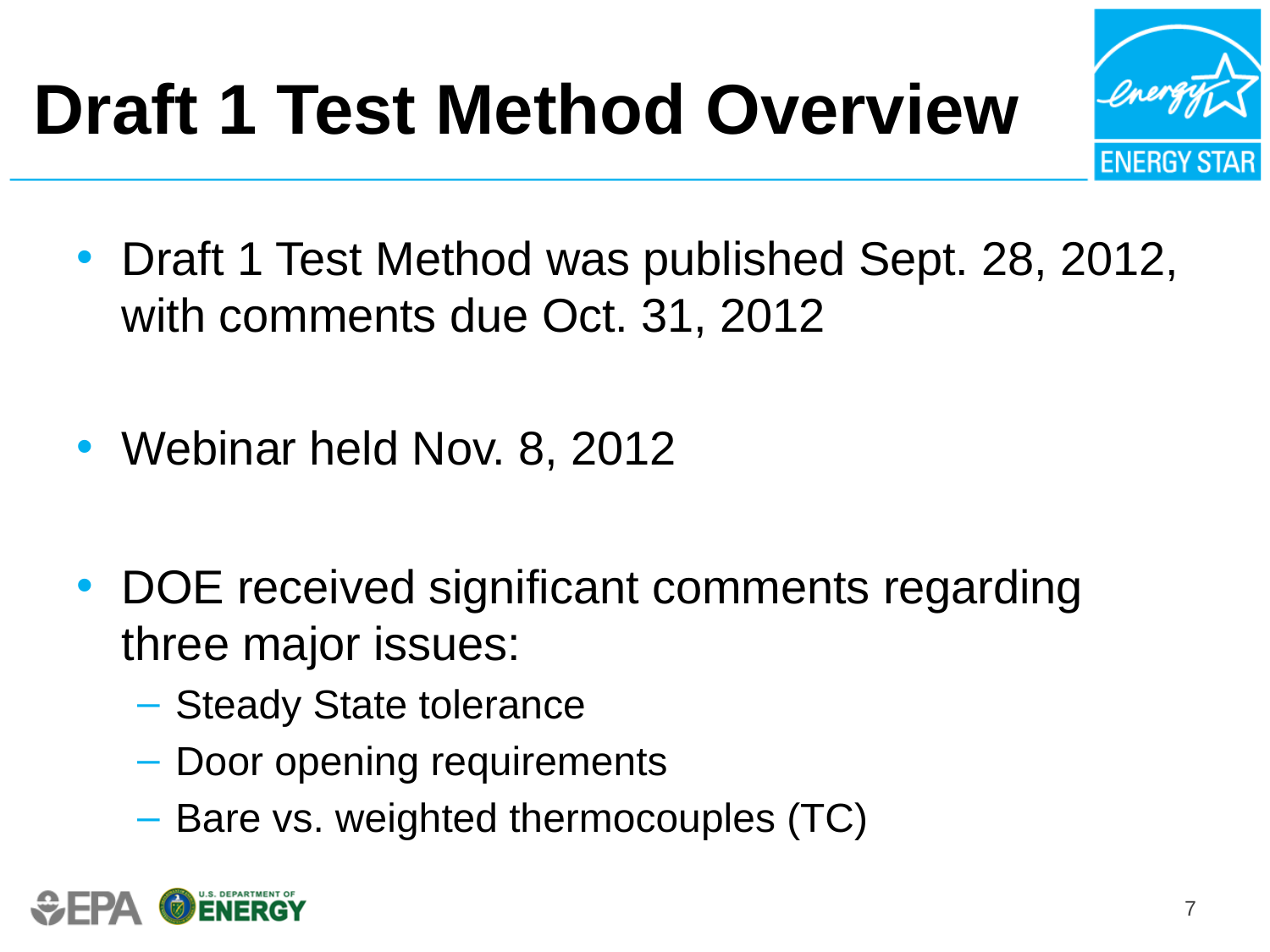

# Draft 1 Test Method Overview
Draft 1 Test Method was published Sept. 28, 2012, with comments due Oct. 31, 2012

Webinar held Nov. 8, 2012

DOE received significant comments regarding three major issues:
Steady State tolerance
Door opening requirements
Bare vs. weighted thermocouples (TC)